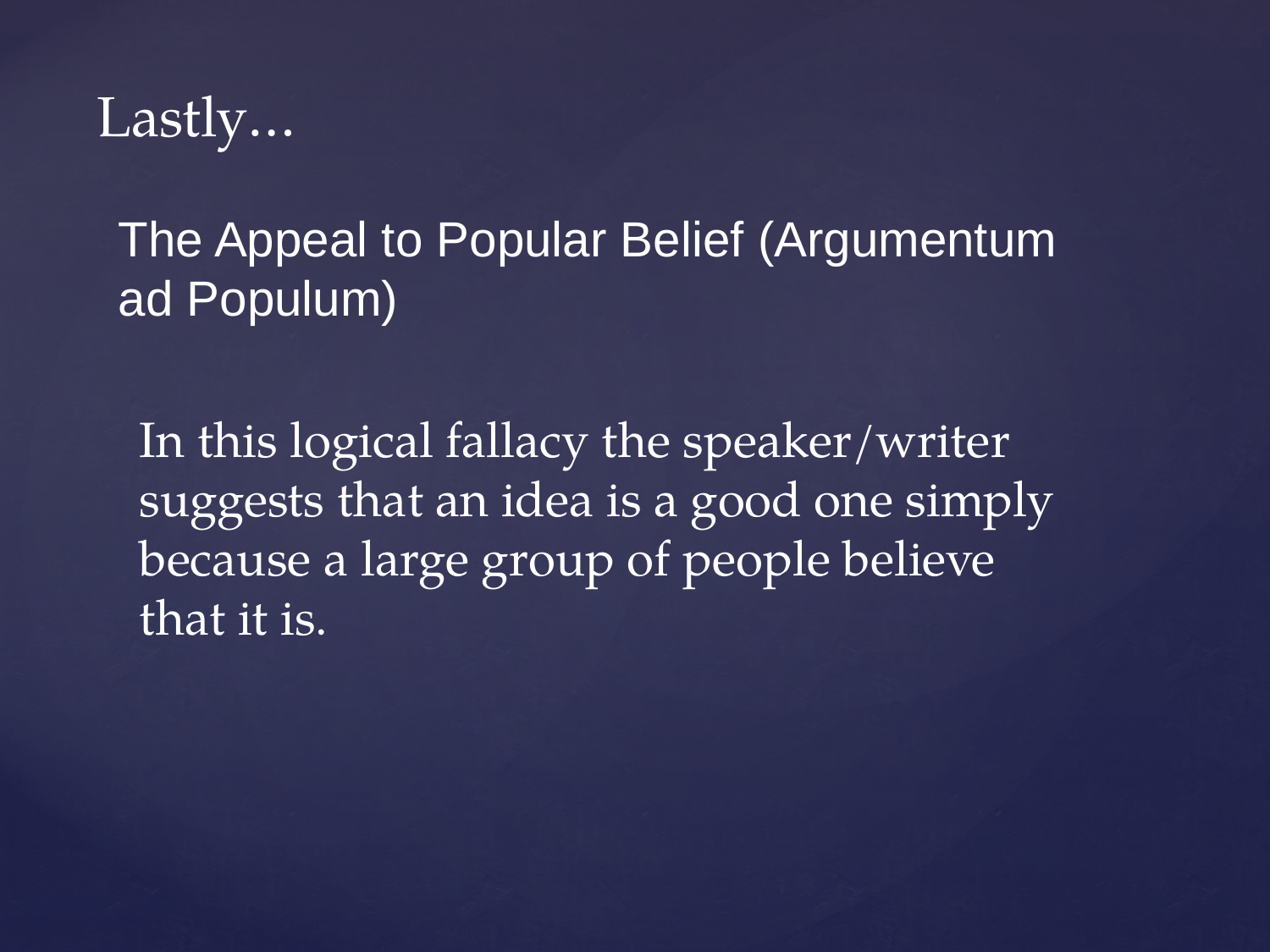

Lastly…
The Appeal to Popular Belief (Argumentum ad Populum)

In this logical fallacy the speaker/writer suggests that an idea is a good one simply because a large group of people believe that it is.